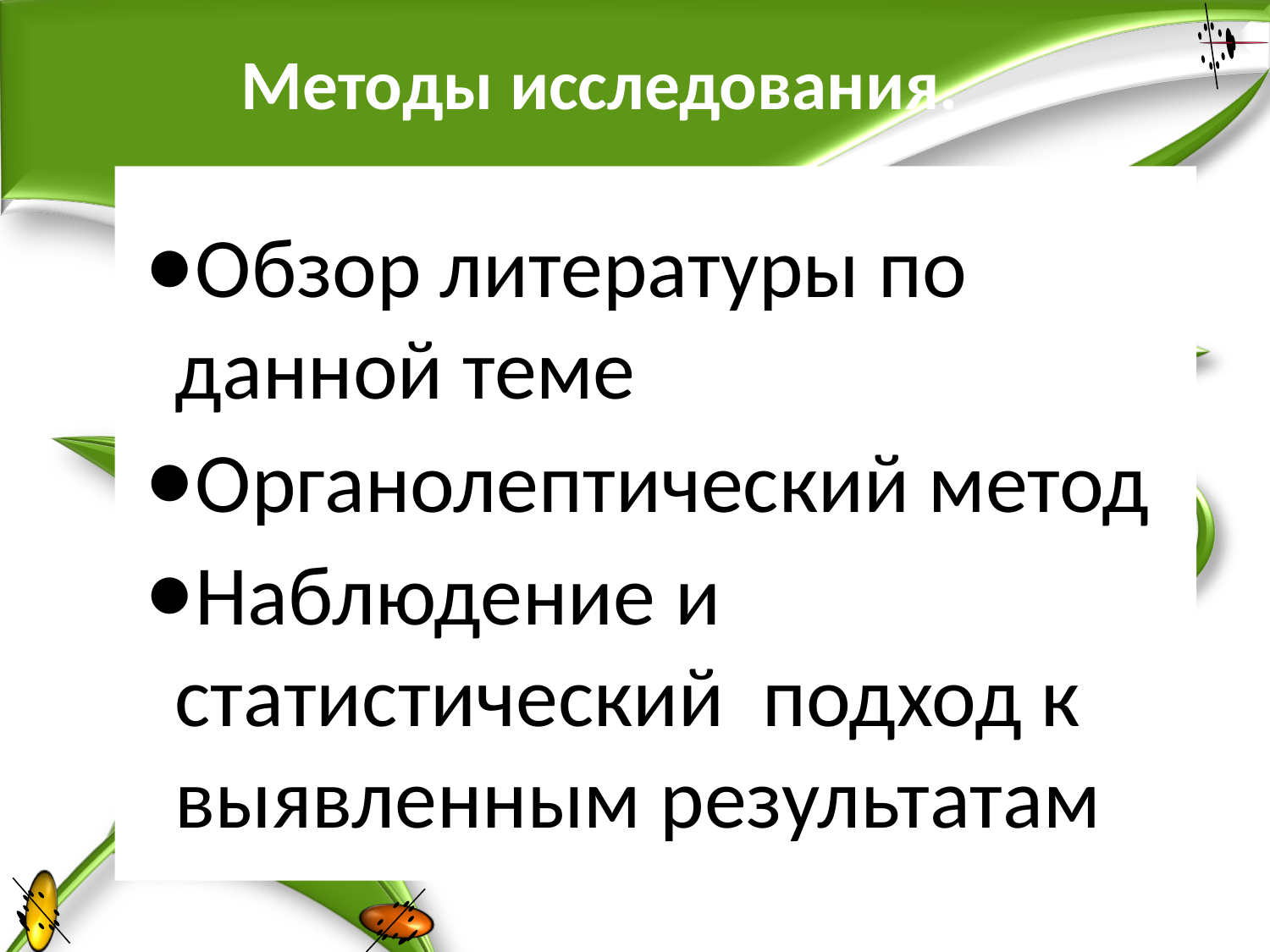

# Методы исследования.

Обзор литературы по данной теме
Органолептический метод
Наблюдение и статистический  подход к выявленным результатам